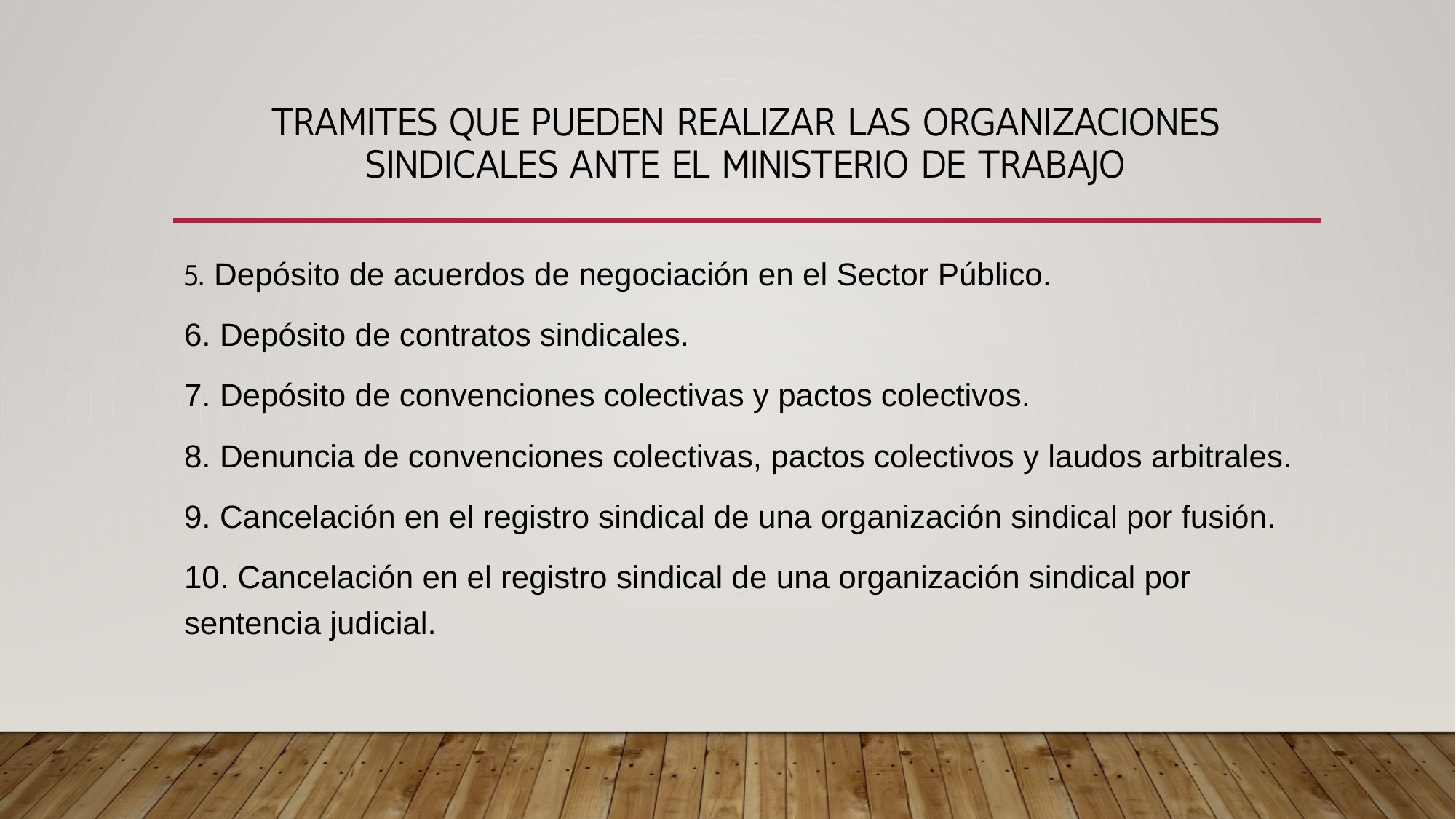

# TRAMITES QUE PUEDEN REALIZAR LAS ORGANIZACIONES SINDICALES ANTE EL MINISTERIO DE TRABAJO
5. Depósito de acuerdos de negociación en el Sector Público.
6. Depósito de contratos sindicales.
7. Depósito de convenciones colectivas y pactos colectivos.
8. Denuncia de convenciones colectivas, pactos colectivos y laudos arbitrales.
9. Cancelación en el registro sindical de una organización sindical por fusión.
10. Cancelación en el registro sindical de una organización sindical por sentencia judicial.